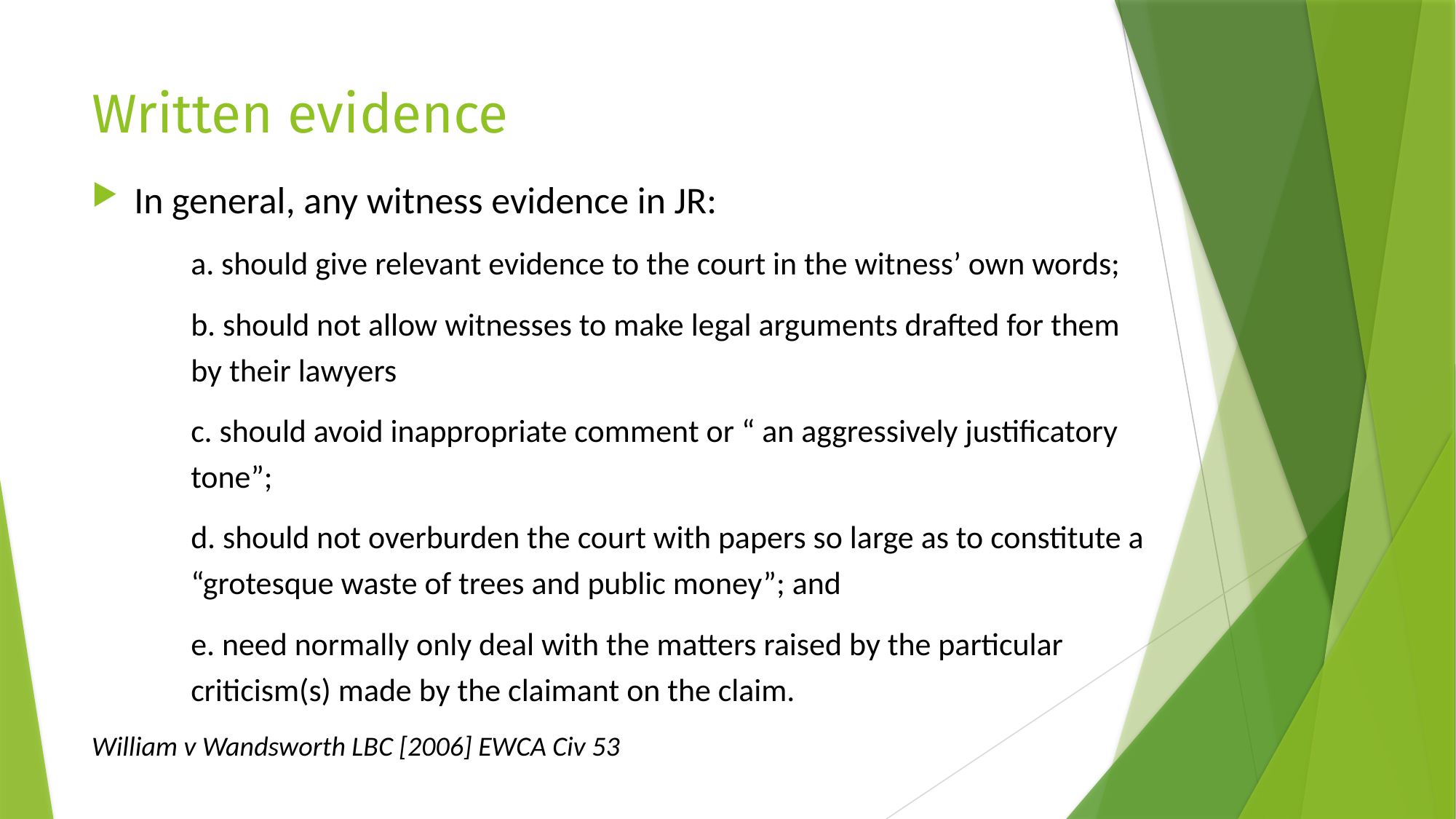

# Written evidence
In general, any witness evidence in JR:
a. should give relevant evidence to the court in the witness’ own words;
b. should not allow witnesses to make legal arguments drafted for them by their lawyers
c. should avoid inappropriate comment or “ an aggressively justificatory tone”;
d. should not overburden the court with papers so large as to constitute a “grotesque waste of trees and public money”; and
e. need normally only deal with the matters raised by the particular criticism(s) made by the claimant on the claim.
William v Wandsworth LBC [2006] EWCA Civ 53